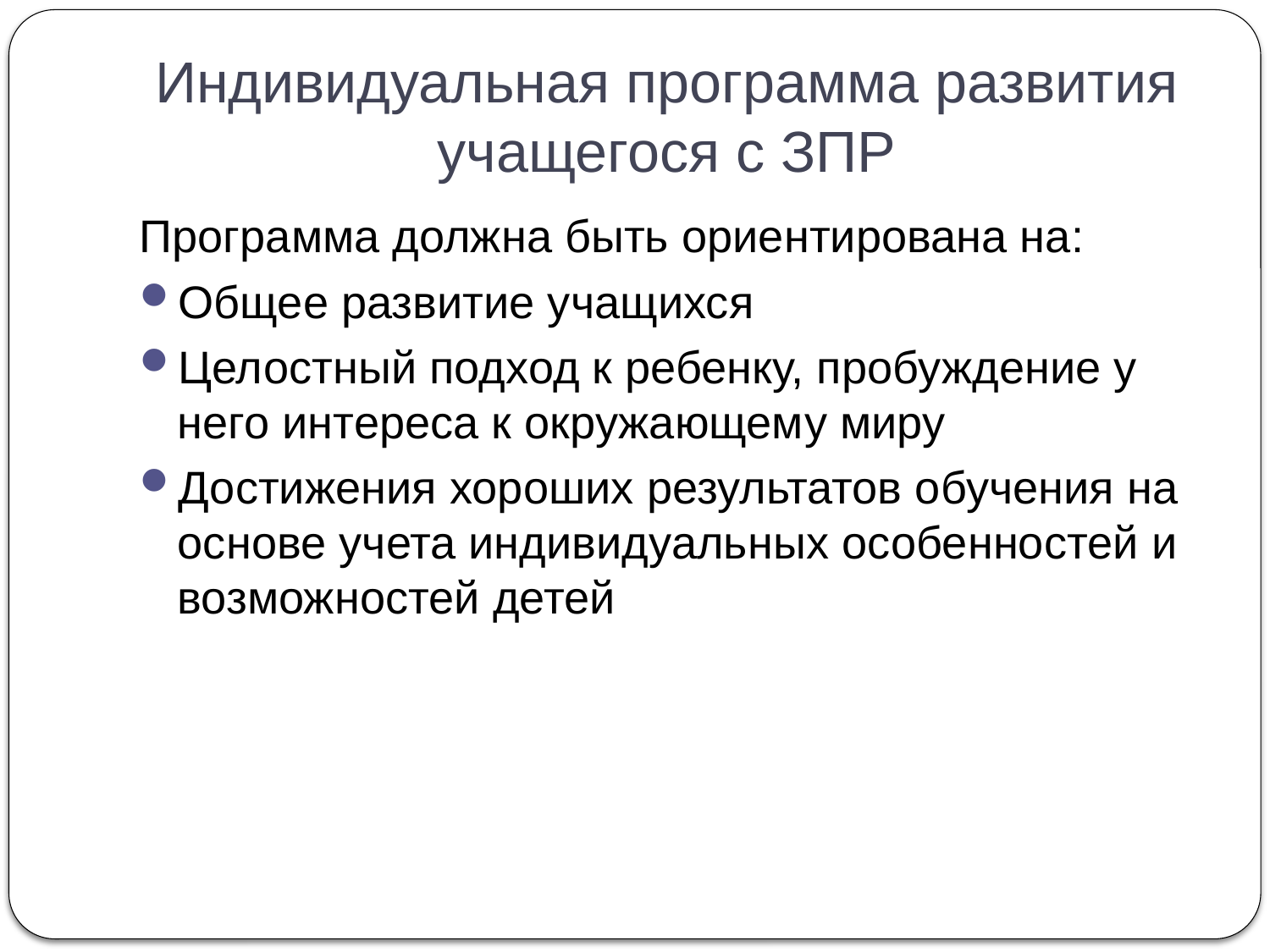

# Индивидуальная программа развития учащегося с ЗПР
Программа должна быть ориентирована на:
Общее развитие учащихся
Целостный подход к ребенку, пробуждение у него интереса к окружающему миру
Достижения хороших результатов обучения на основе учета индивидуальных особенностей и возможностей детей